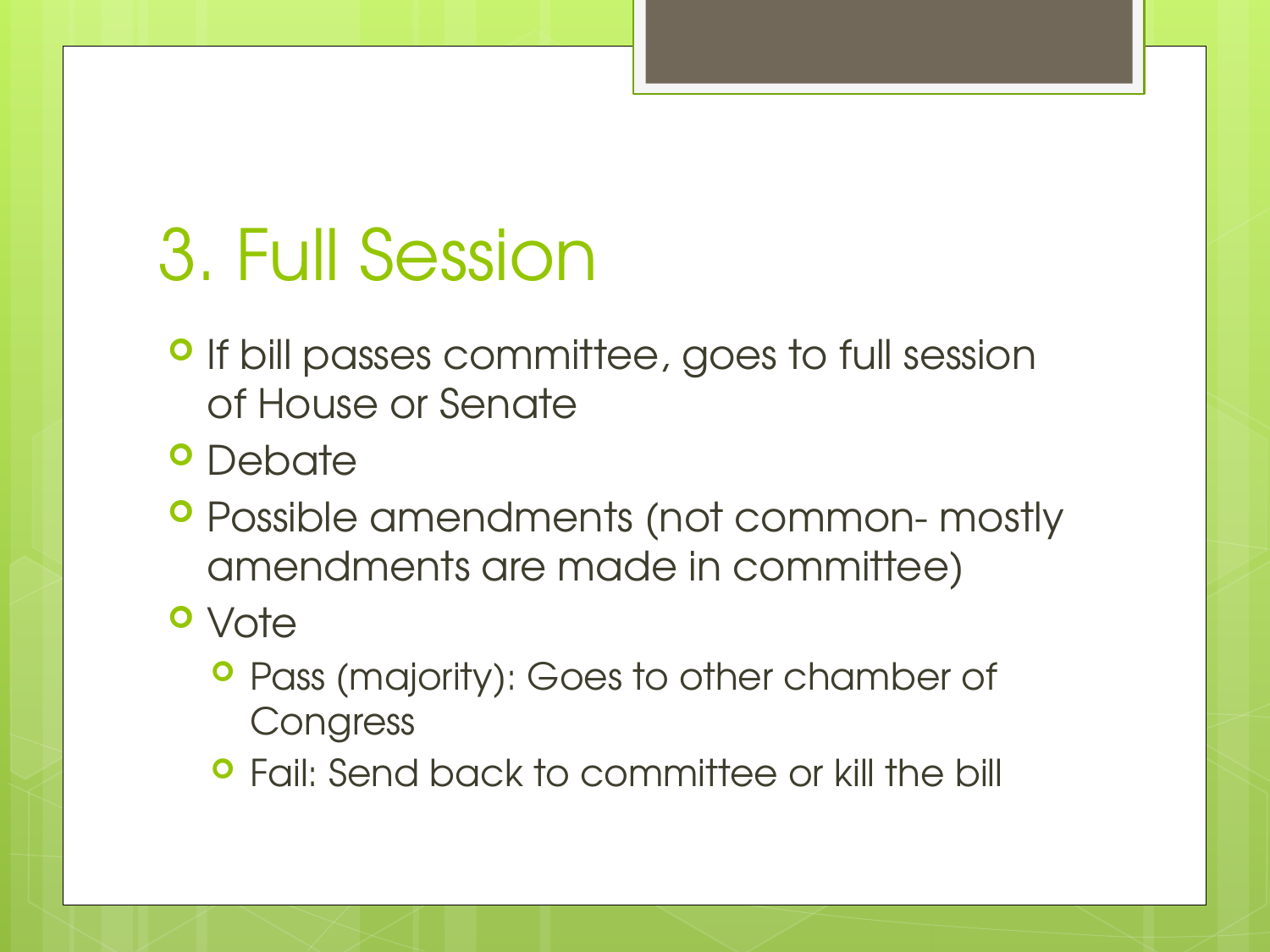

# 3. Full Session
If bill passes committee, goes to full session of House or Senate
Debate
Possible amendments (not common- mostly amendments are made in committee)
Vote
Pass (majority): Goes to other chamber of Congress
Fail: Send back to committee or kill the bill